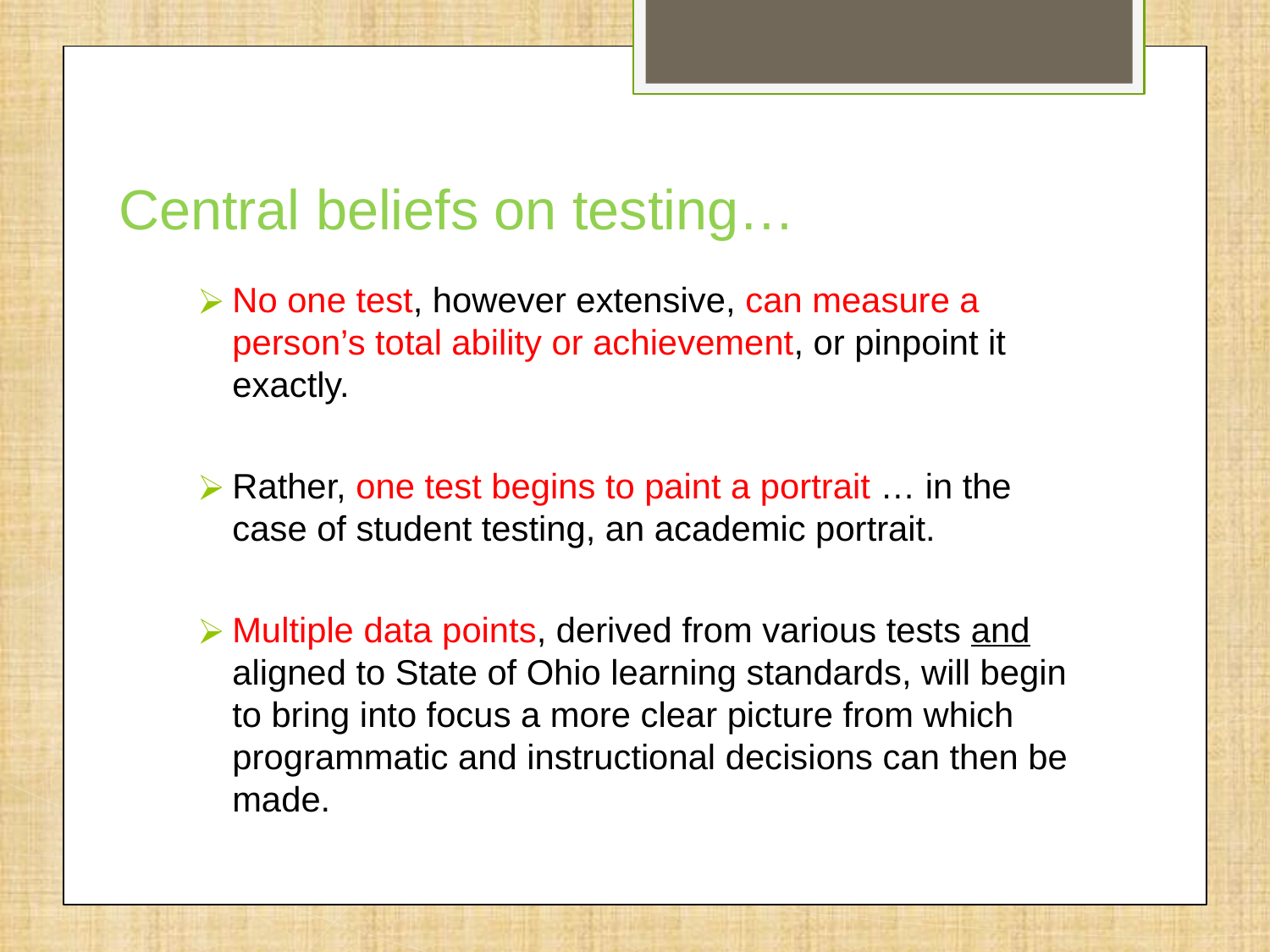

# Central beliefs on testing…
No one test, however extensive, can measure a person’s total ability or achievement, or pinpoint it exactly.

Rather, one test begins to paint a portrait … in the case of student testing, an academic portrait.

Multiple data points, derived from various tests and aligned to State of Ohio learning standards, will begin to bring into focus a more clear picture from which programmatic and instructional decisions can then be made.